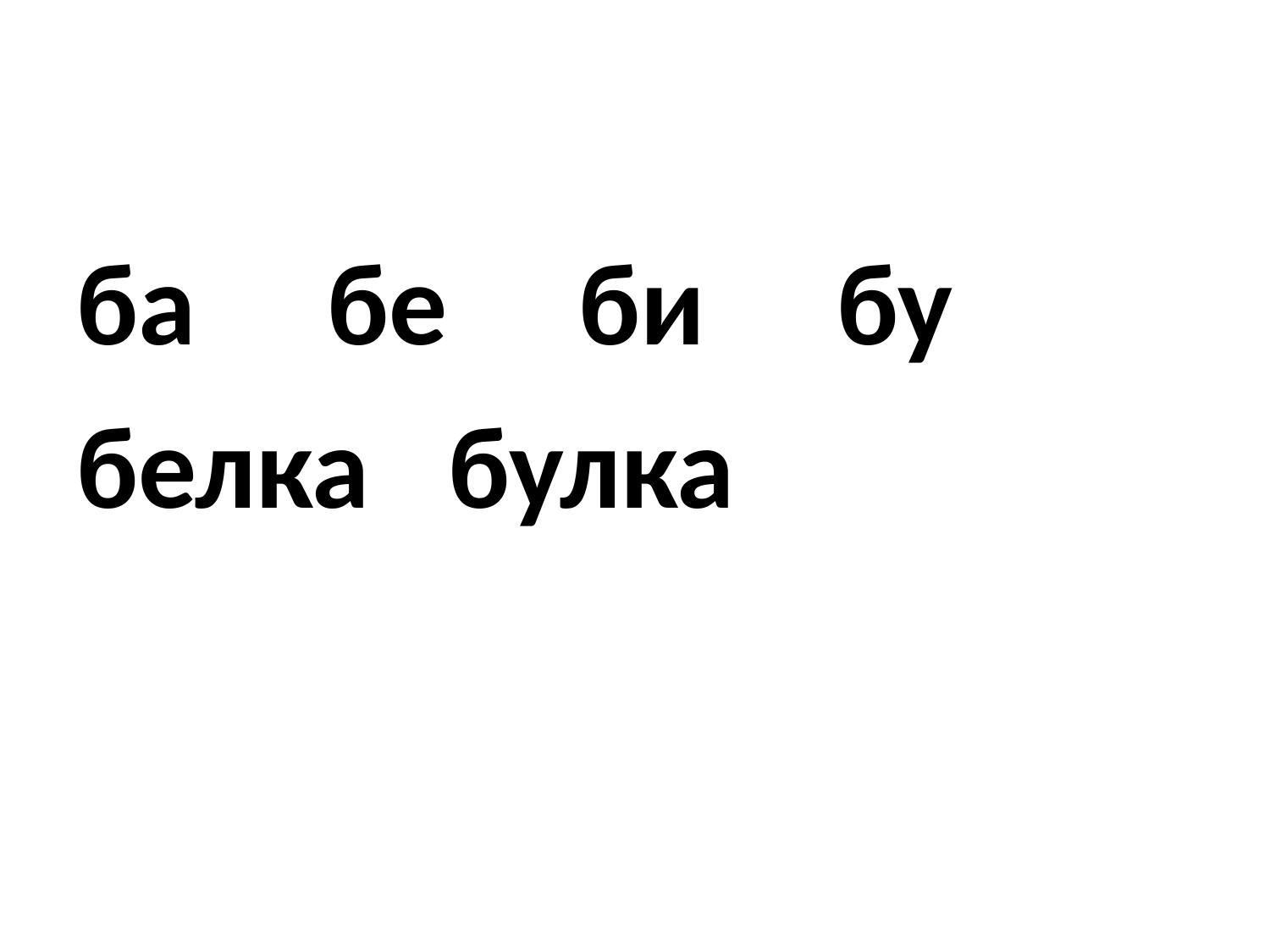

#
ба     бе     би     бу
белка   булка